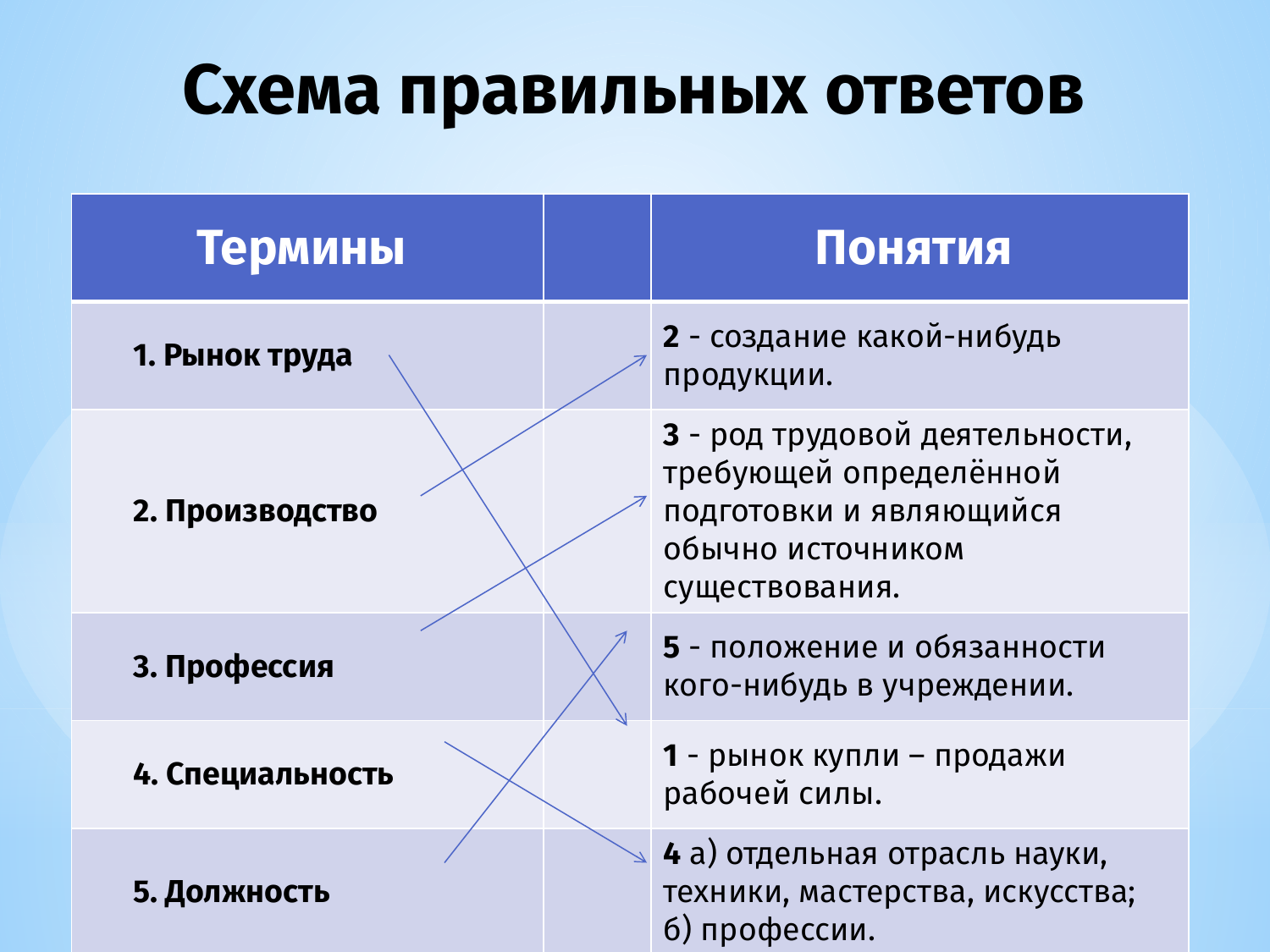

# Схема правильных ответов
| Термины |  | Понятия |
| --- | --- | --- |
| 1. Рынок труда |  | 2 - создание какой-нибудь продукции. |
| 2. Производство |  | 3 - род трудовой деятельности, требующей определённой подготовки и являющийся обычно источником существования. |
| 3. Профессия |  | 5 - положение и обязанности кого-нибудь в учреждении. |
| 4. Специальность |  | 1 - рынок купли – продажи рабочей силы. |
| 5. Должность |  | 4 а) отдельная отрасль науки, техники, мастерства, искусства; б) профессии. |